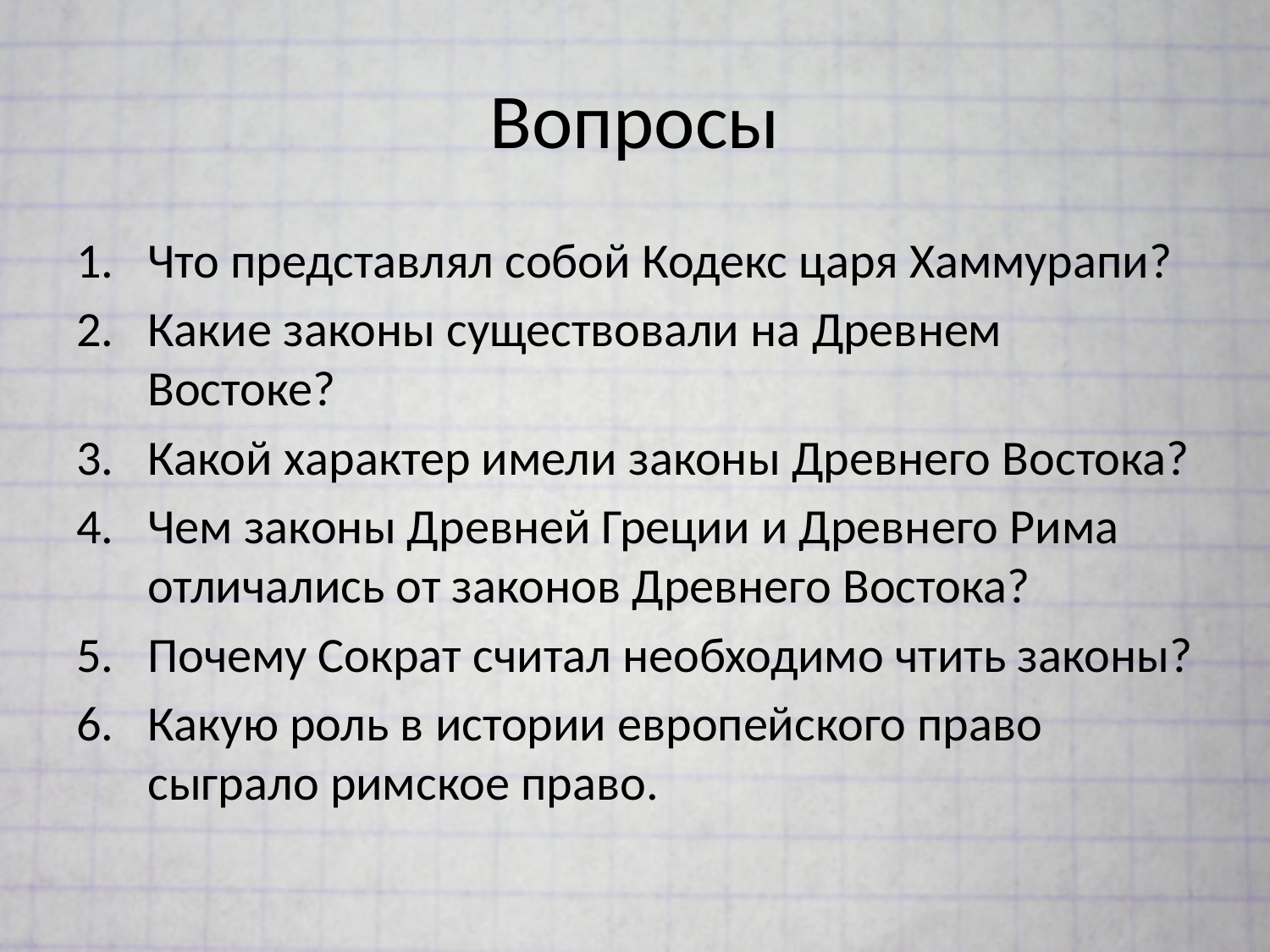

# Вопросы
Что представлял собой Кодекс царя Хаммурапи?
Какие законы существовали на Древнем Востоке?
Какой характер имели законы Древнего Востока?
Чем законы Древней Греции и Древнего Рима отличались от законов Древнего Востока?
Почему Сократ считал необходимо чтить законы?
Какую роль в истории европейского право сыграло римское право.